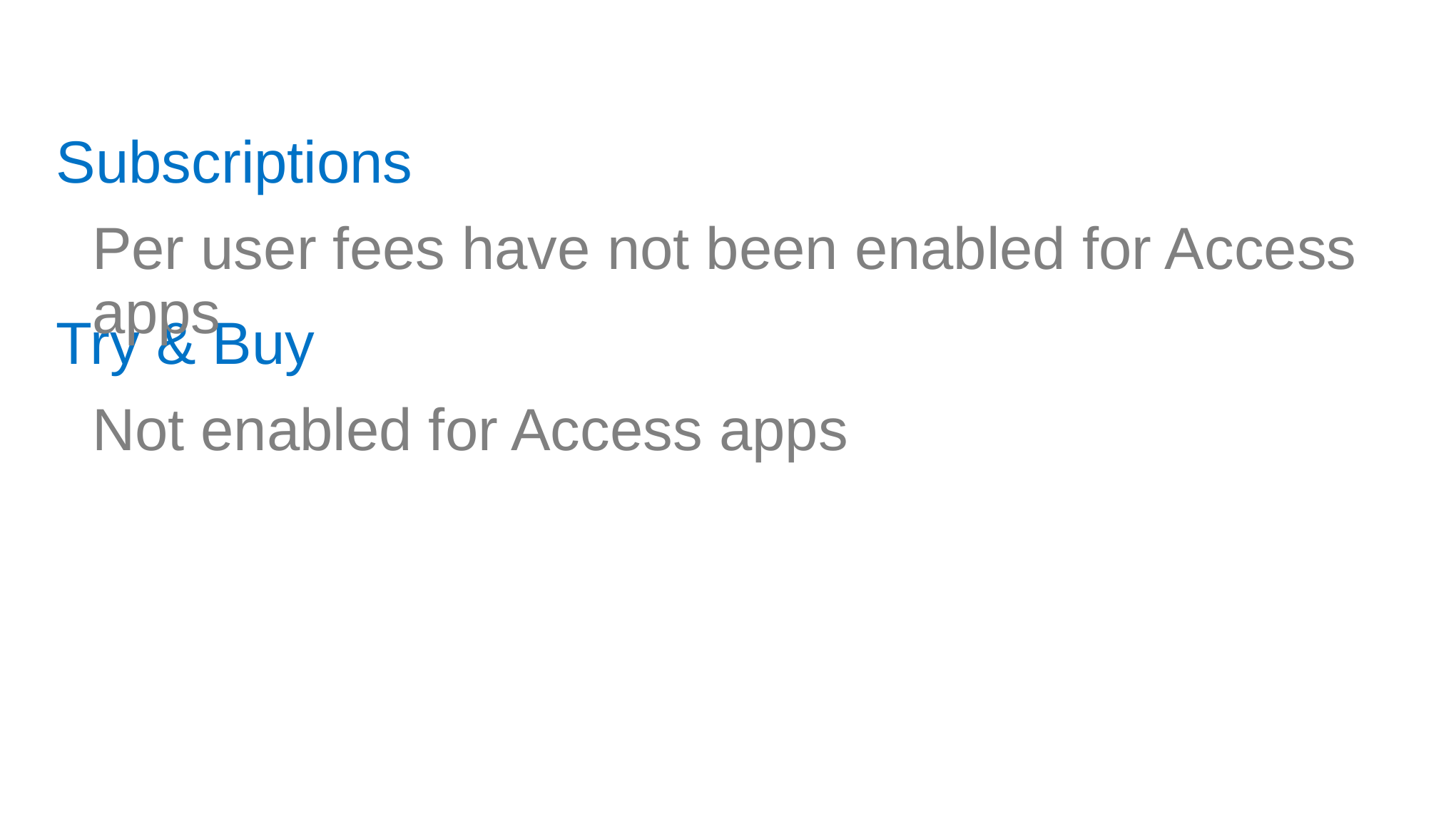

Subscriptions
Per user fees have not been enabled for Access apps
Try & Buy
Not enabled for Access apps